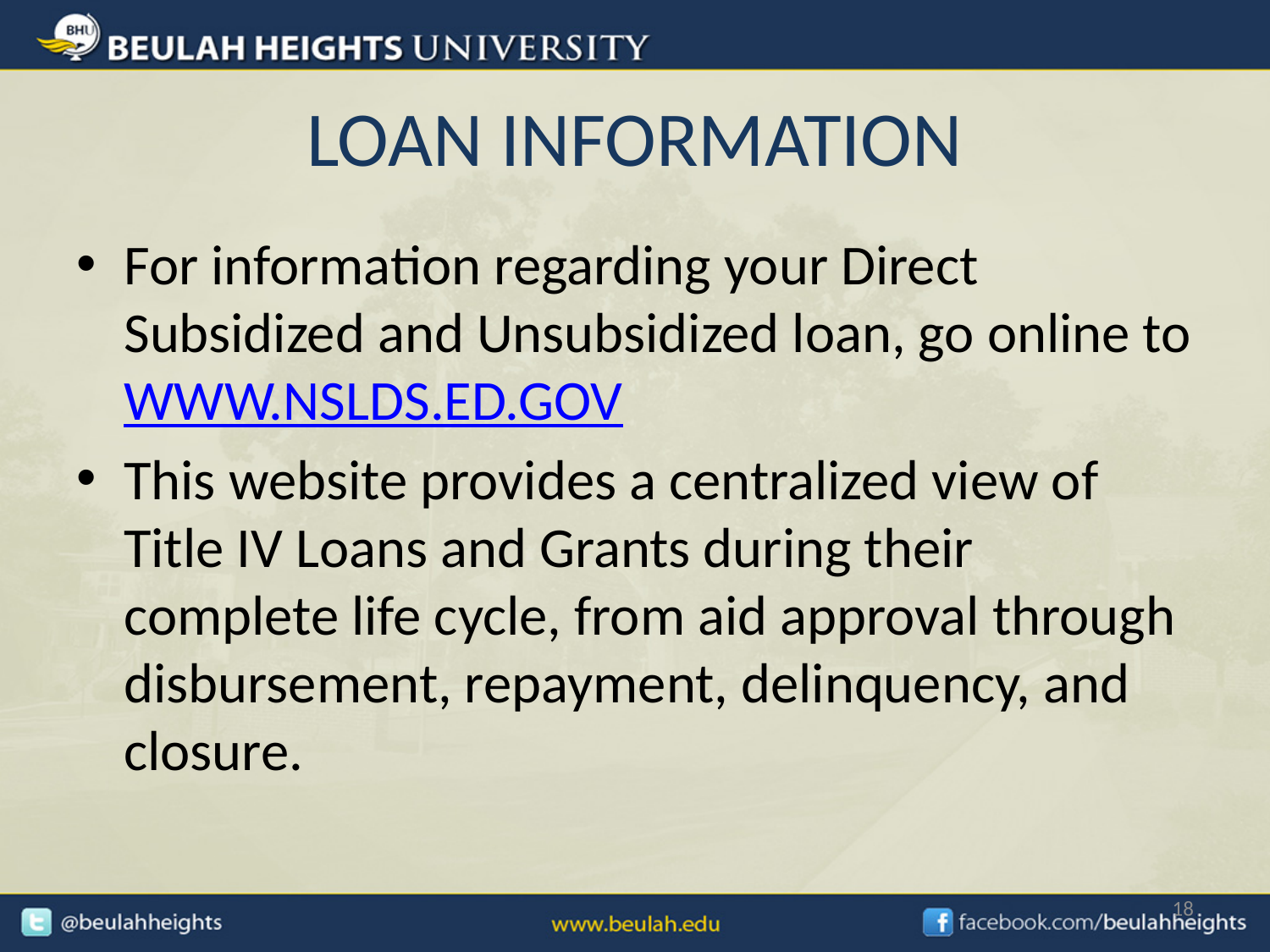

# LOAN INFORMATION
For information regarding your Direct Subsidized and Unsubsidized loan, go online to WWW.NSLDS.ED.GOV
This website provides a centralized view of Title IV Loans and Grants during their complete life cycle, from aid approval through disbursement, repayment, delinquency, and closure.

18